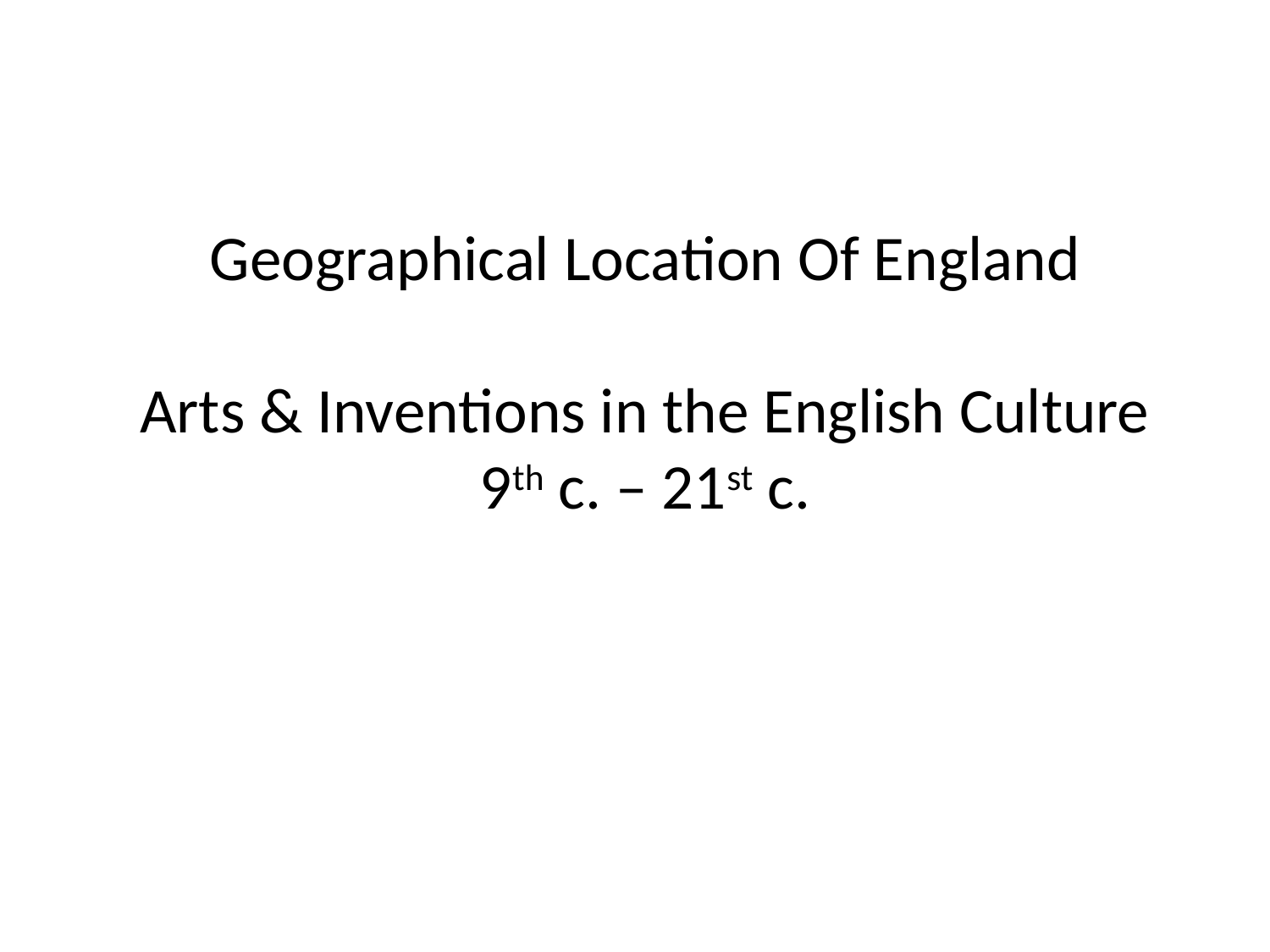

# Geographical Location Of England Arts & Inventions in the English Culture 9th c. – 21st c.